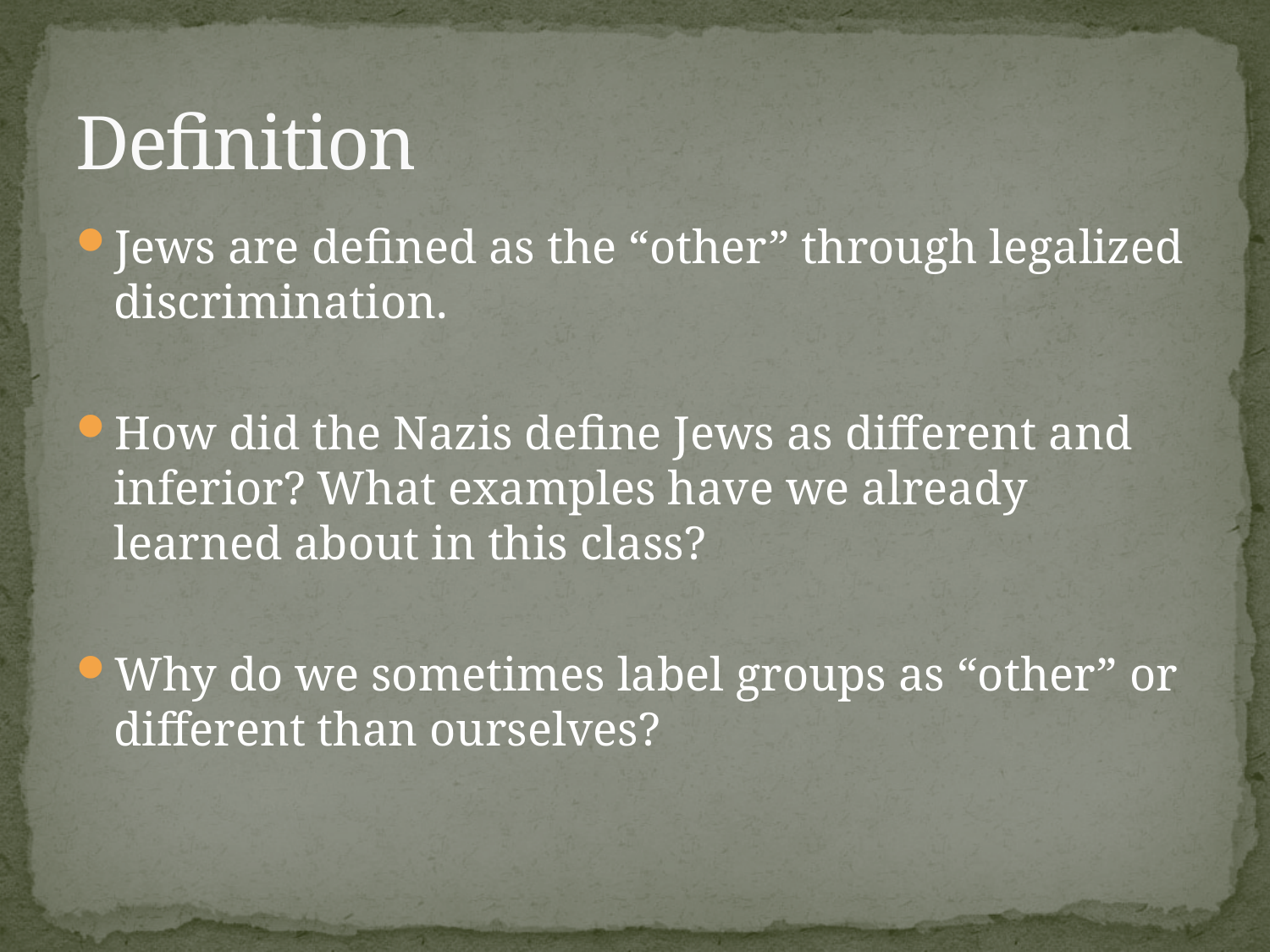

# Definition
Jews are defined as the “other” through legalized discrimination.

How did the Nazis define Jews as different and inferior? What examples have we already learned about in this class?

Why do we sometimes label groups as “other” or different than ourselves?